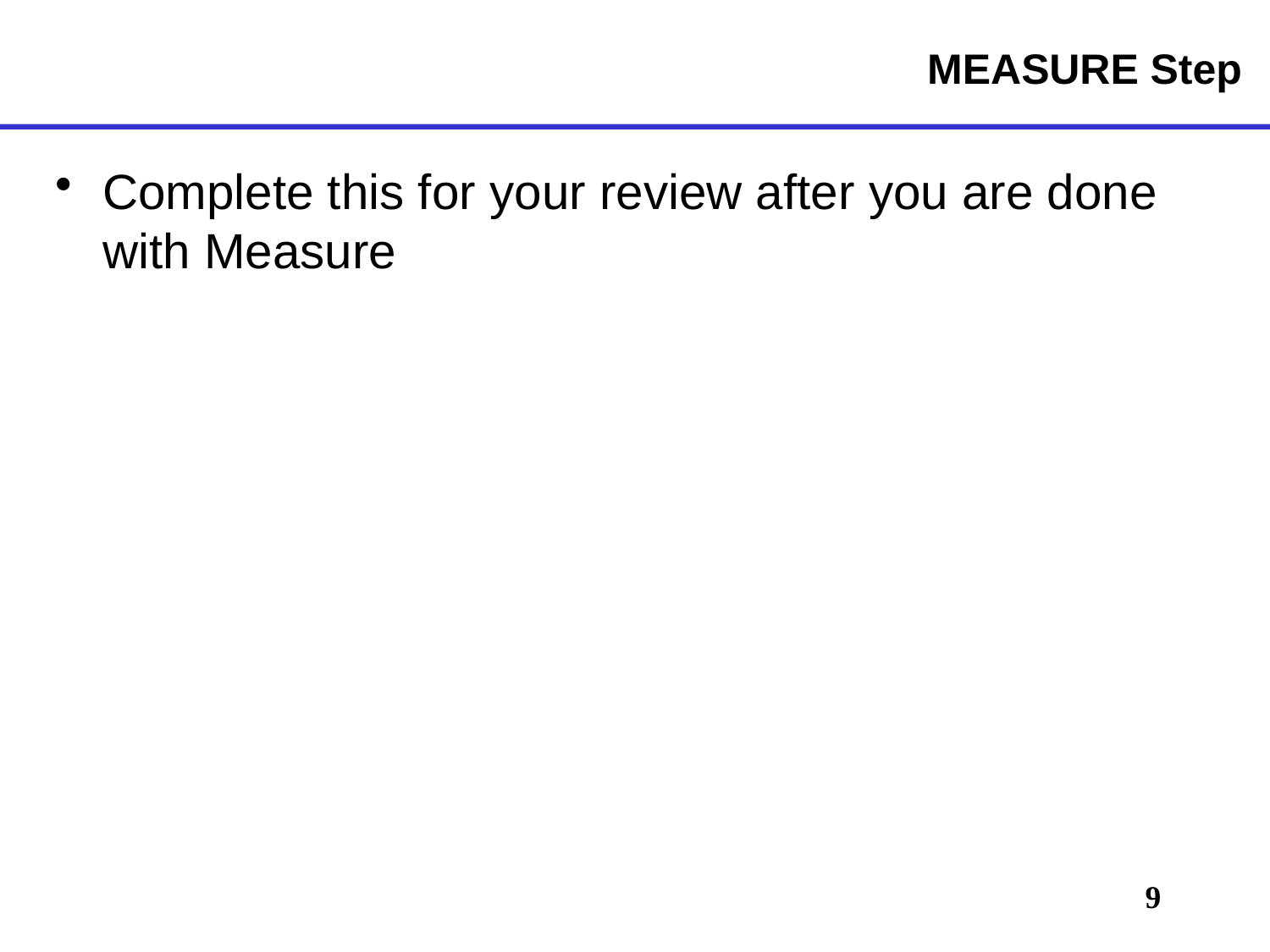

# MEASURE Step
Complete this for your review after you are done with Measure